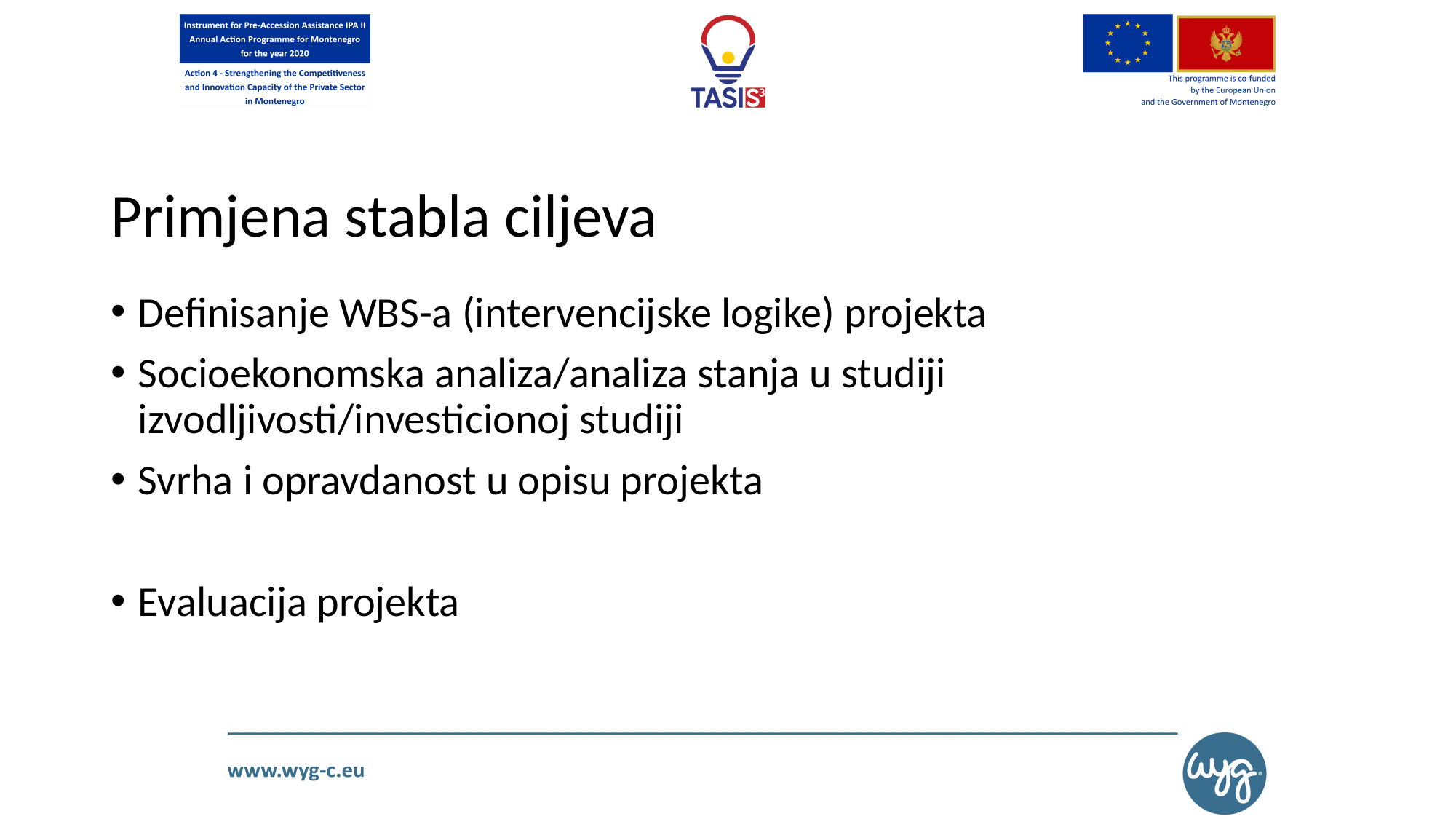

# Primjena stabla ciljeva
Definisanje WBS-a (intervencijske logike) projekta
Socioekonomska analiza/analiza stanja u studiji izvodljivosti/investicionoj studiji
Svrha i opravdanost u opisu projekta

Evaluacija projekta